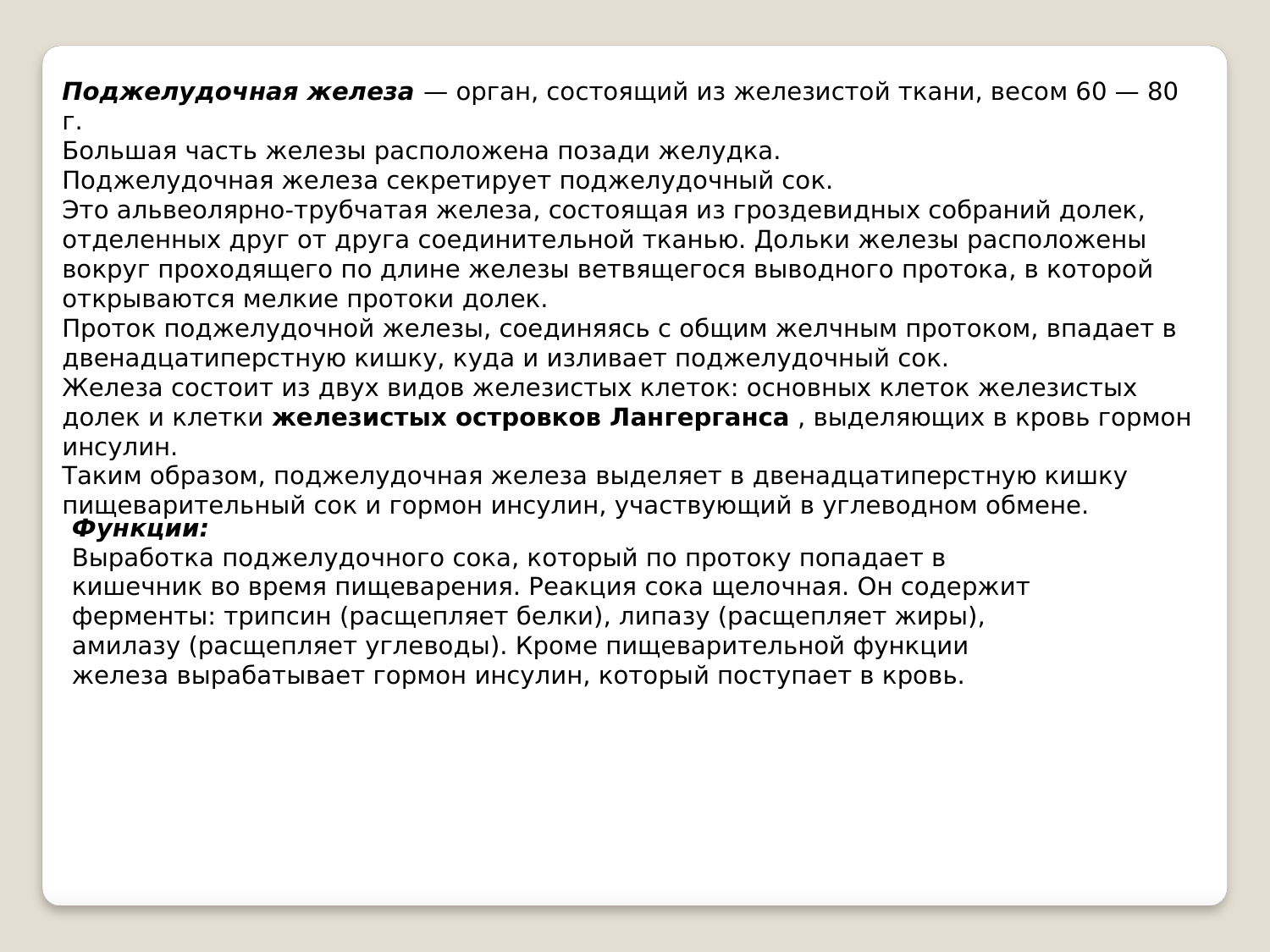

Поджелудочная железа — орган, состоящий из железистой ткани, весом 60 — 80 г.
Большая часть железы расположена позади желудка.
Поджелудочная железа секретирует поджелудочный сок.
Это альвеолярно-трубчатая железа, состоящая из гроздевидных собраний долек, отделенных друг от друга соединительной тканью. Дольки железы расположены вокруг проходящего по длине железы ветвящегося выводного протока, в которой открываются мелкие протоки долек.
Проток поджелудочной железы, соединяясь с общим желчным протоком, впадает в двенадцатиперстную кишку, куда и изливает поджелудочный сок.
Железа состоит из двух видов железистых клеток: основных клеток железистых долек и клетки железистых островков Лангерганса , выделяющих в кровь гормон инсулин.
Таким образом, поджелудочная железа выделяет в двенадцатиперстную кишку пищеварительный сок и гормон инсулин, участвующий в углеводном обмене.
Функции:
Выработка поджелудочного сока, который по протоку попадает в кишечник во время пищеварения. Реакция сока щелочная. Он содержит ферменты: трипсин (расщепляет белки), липазу (расщепляет жиры), амилазу (расщепляет углеводы). Кроме пищеварительной функции железа вырабатывает гормон инсулин, который поступает в кровь.